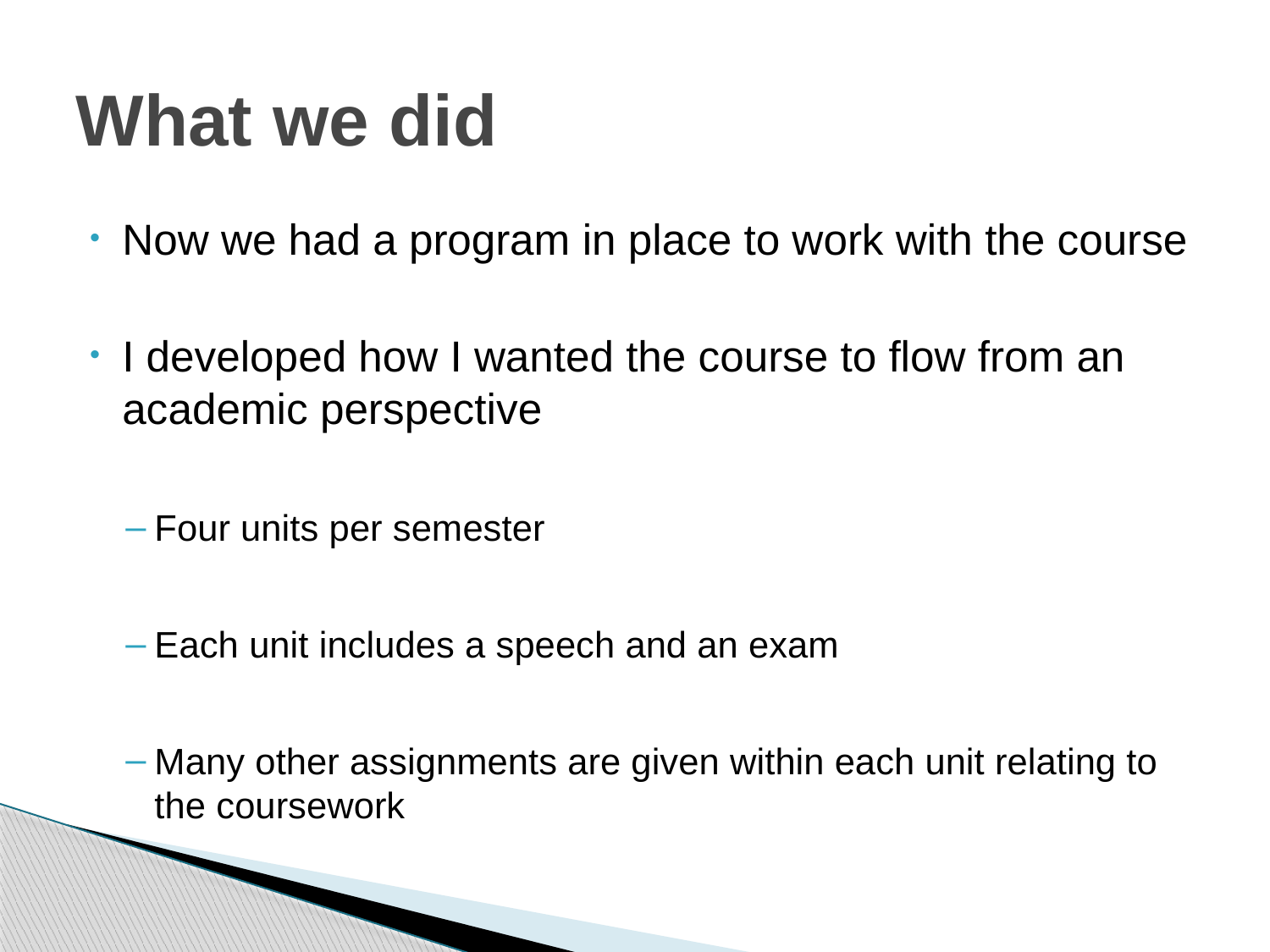

# What we did
Now we had a program in place to work with the course

I developed how I wanted the course to flow from an academic perspective

Four units per semester

Each unit includes a speech and an exam

Many other assignments are given within each unit relating to the coursework